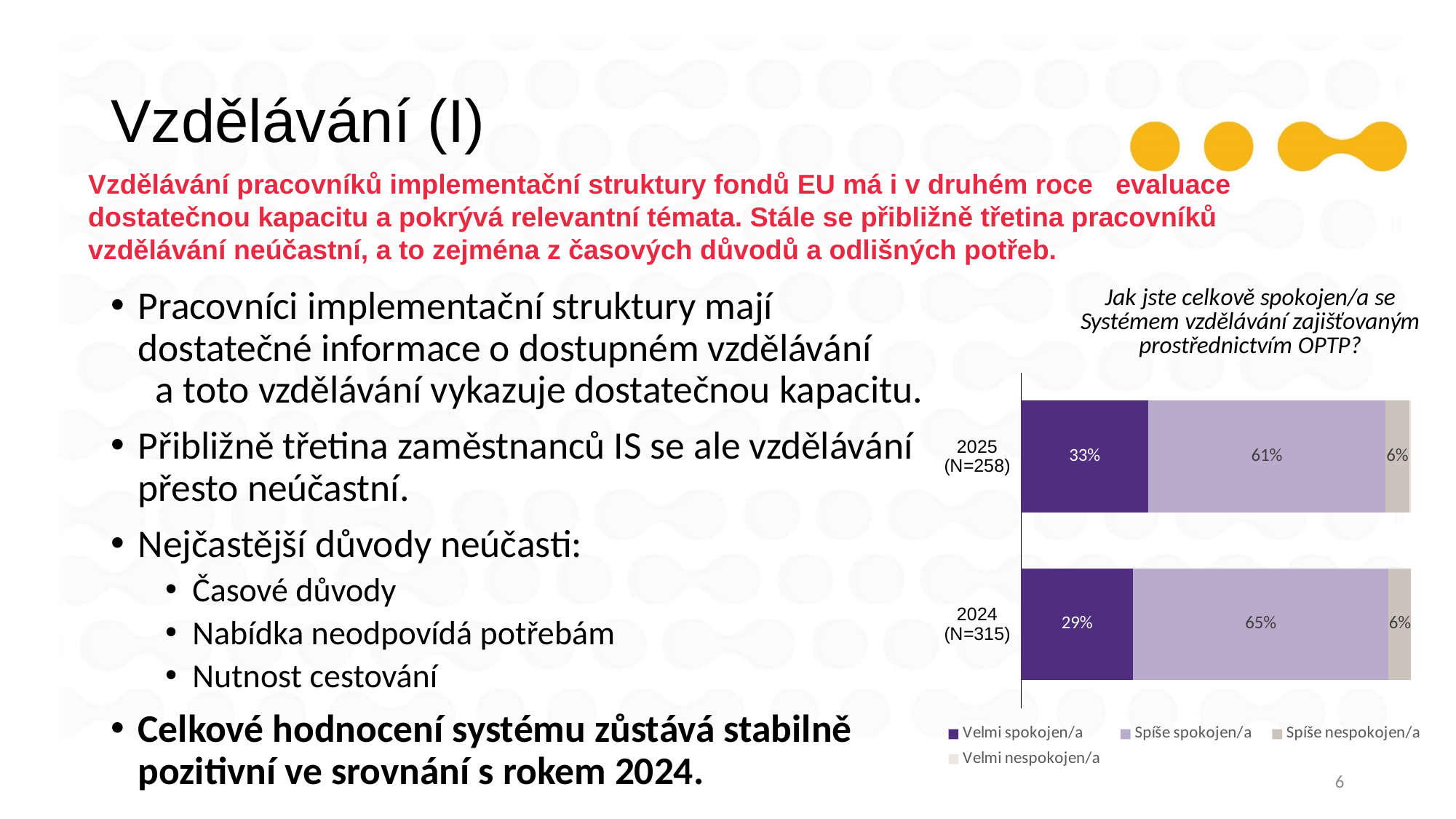

# Vzdělávání (I)
Vzdělávání pracovníků implementační struktury fondů EU má i v druhém roce   evaluace dostatečnou kapacitu a pokrývá relevantní témata. Stále se přibližně třetina pracovníků vzdělávání neúčastní, a to zejména z časových důvodů a odlišných potřeb.
Pracovníci implementační struktury mají dostatečné informace o dostupném vzdělávání        a toto vzdělávání vykazuje dostatečnou kapacitu.
Přibližně třetina zaměstnanců IS se ale vzdělávání přesto neúčastní.
Nejčastější důvody neúčasti:
Časové důvody
Nabídka neodpovídá potřebám
Nutnost cestování
Celkové hodnocení systému zůstává stabilně pozitivní ve srovnání s rokem 2024.

### Chart: Jak jste celkově spokojen/a se Systémem vzdělávání zajišťovaným prostřednictvím OPTP?

| Category | Velmi spokojen/a | Spíše spokojen/a | Spíše nespokojen/a | Velmi nespokojen/a |
|---|---|---|---|---|
| 2025 (N=258) | 0.32558139534883723 | 0.6085271317829457 | 0.06201550387596899 | 0.003875968992248062 |
| 2024 (N=315) | 0.2857142857142857 | 0.653968253968254 | 0.05714285714285714 | 0.0 |
6